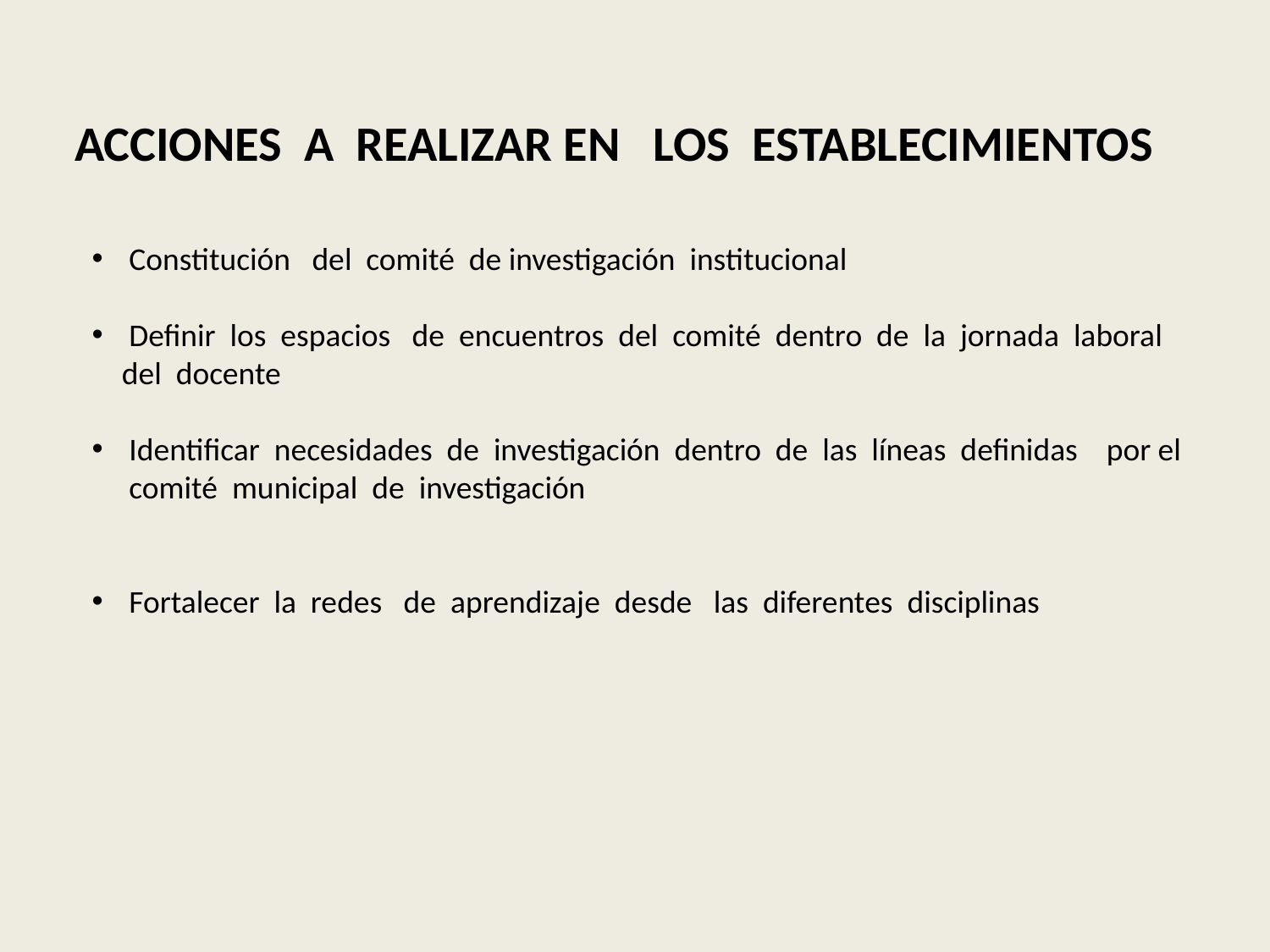

ACCIONES  A  REALIZAR EN   LOS  ESTABLECIMIENTOS
 Constitución   del  comité  de investigación  institucional

 Definir  los  espacios   de  encuentros  del  comité  dentro  de  la  jornada  laboral  del  docente

 Identificar  necesidades  de  investigación  dentro  de  las  líneas  definidas    por el  comité  municipal  de  investigación

 Fortalecer  la  redes   de  aprendizaje  desde   las  diferentes  disciplinas